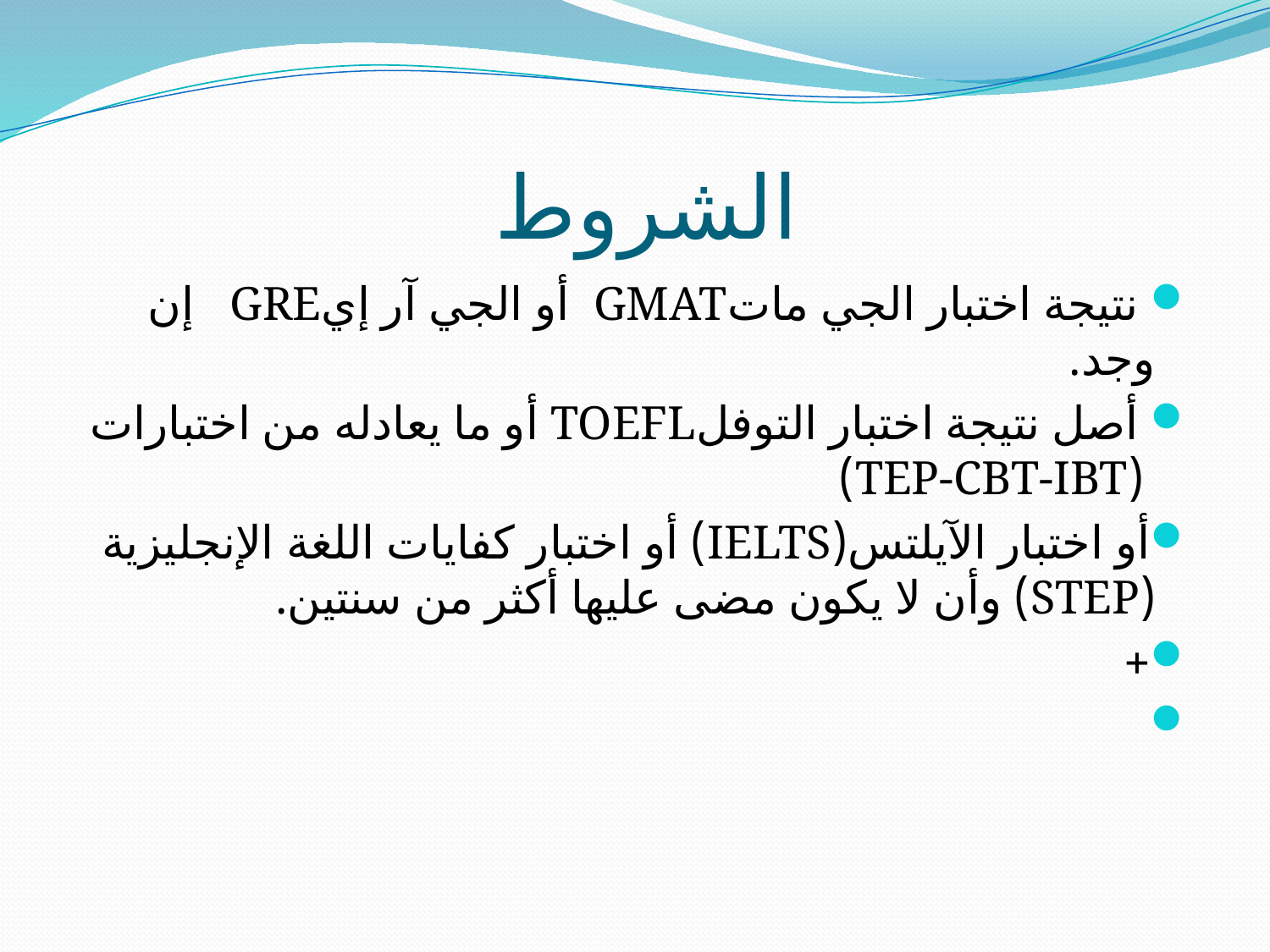

# الشروط
 نتيجة اختبار الجي ماتGMAT  أو الجي آر إيGRE   إن وجد.
 أصل نتيجة اختبار التوفلTOEFL أو ما يعادله من اختبارات  (TEP-CBT-IBT)
أو اختبار الآيلتس(IELTS) أو اختبار كفايات اللغة الإنجليزية (STEP) وأن لا يكون مضى عليها أكثر من سنتين.
+